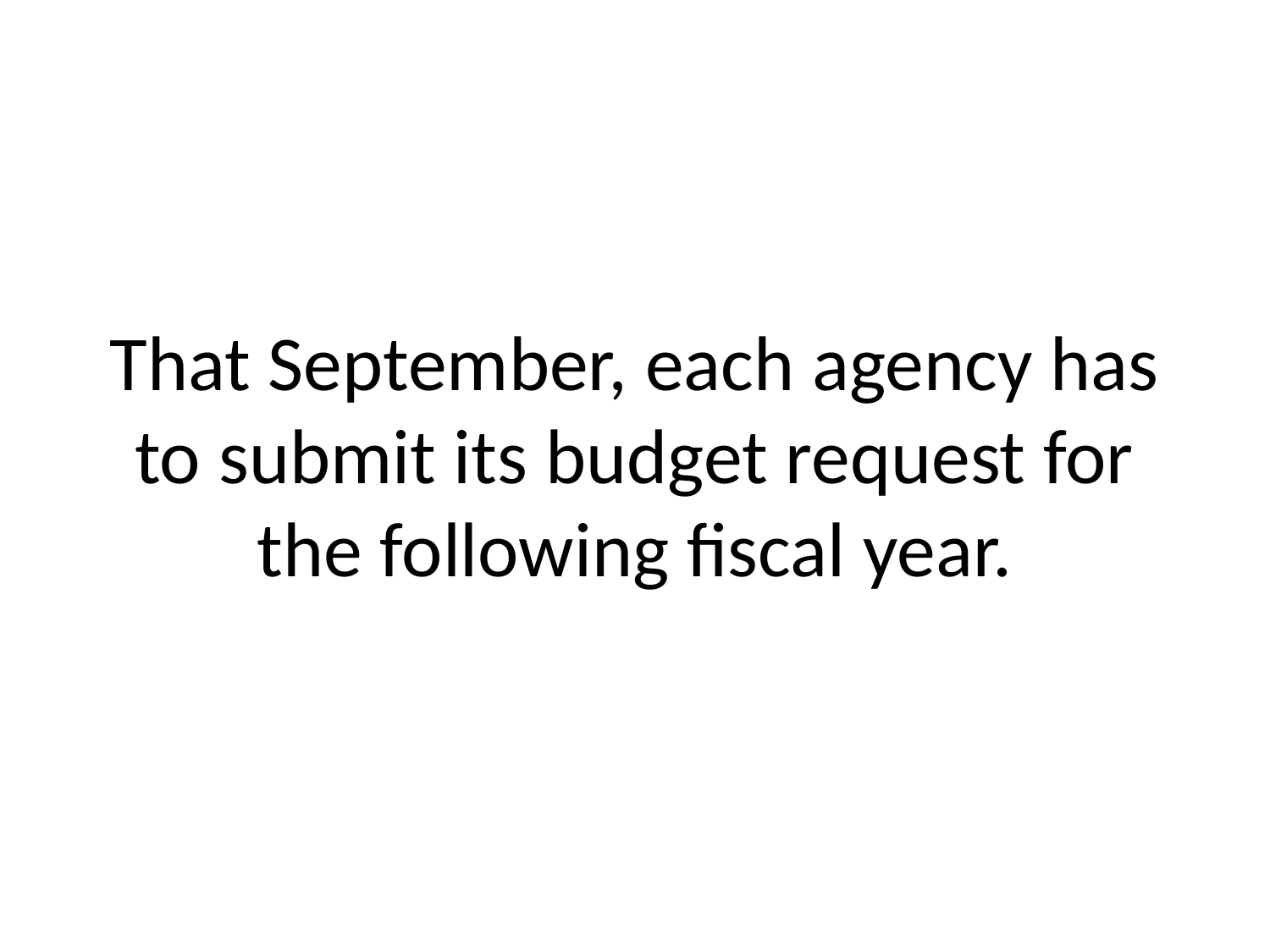

# That September, each agency has to submit its budget request for the following fiscal year.